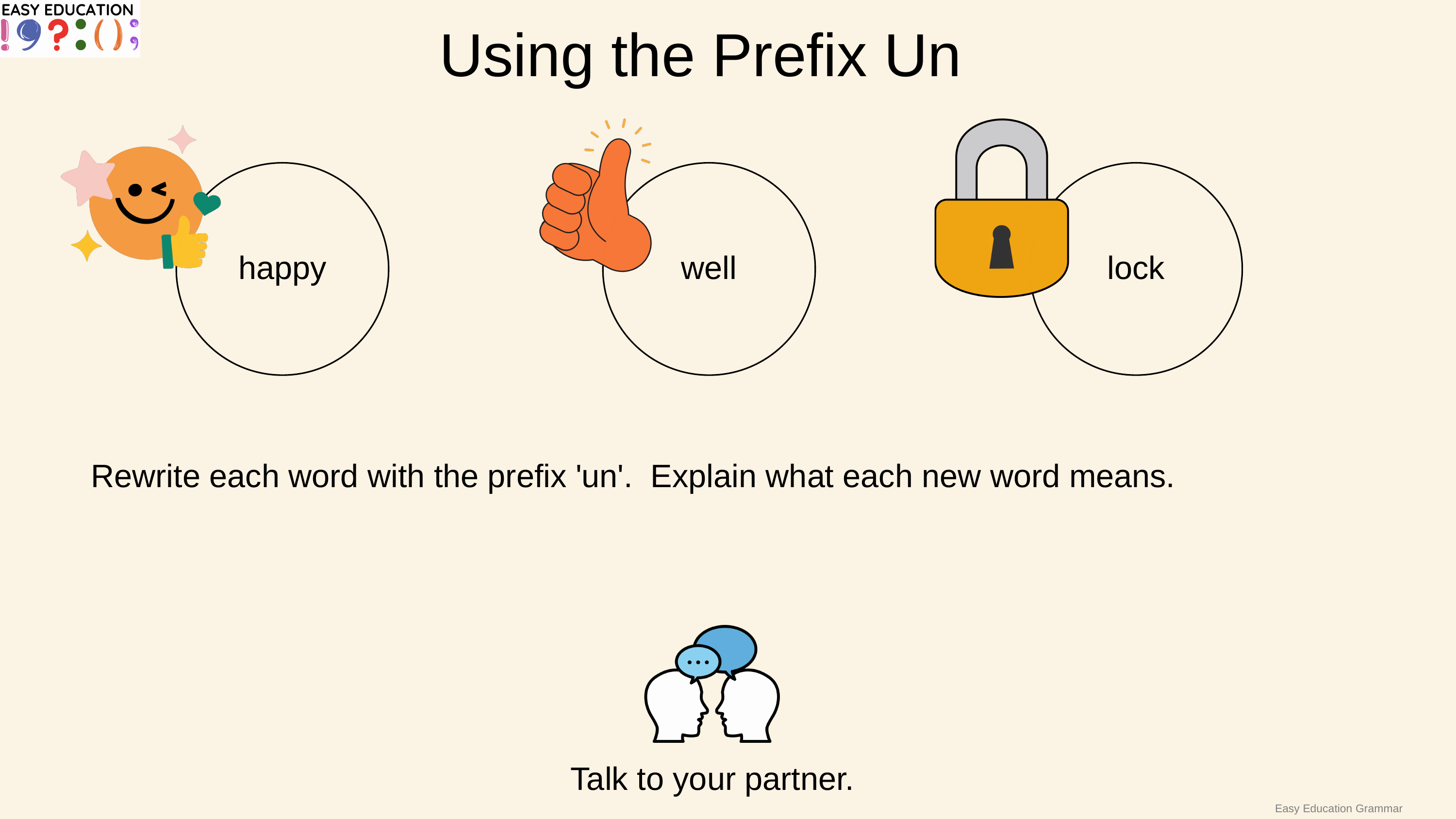

Using the Prefix Un

happy

well

lock
 Rewrite each word with the prefix 'un'.  Explain what each new word means.

Talk to your partner.